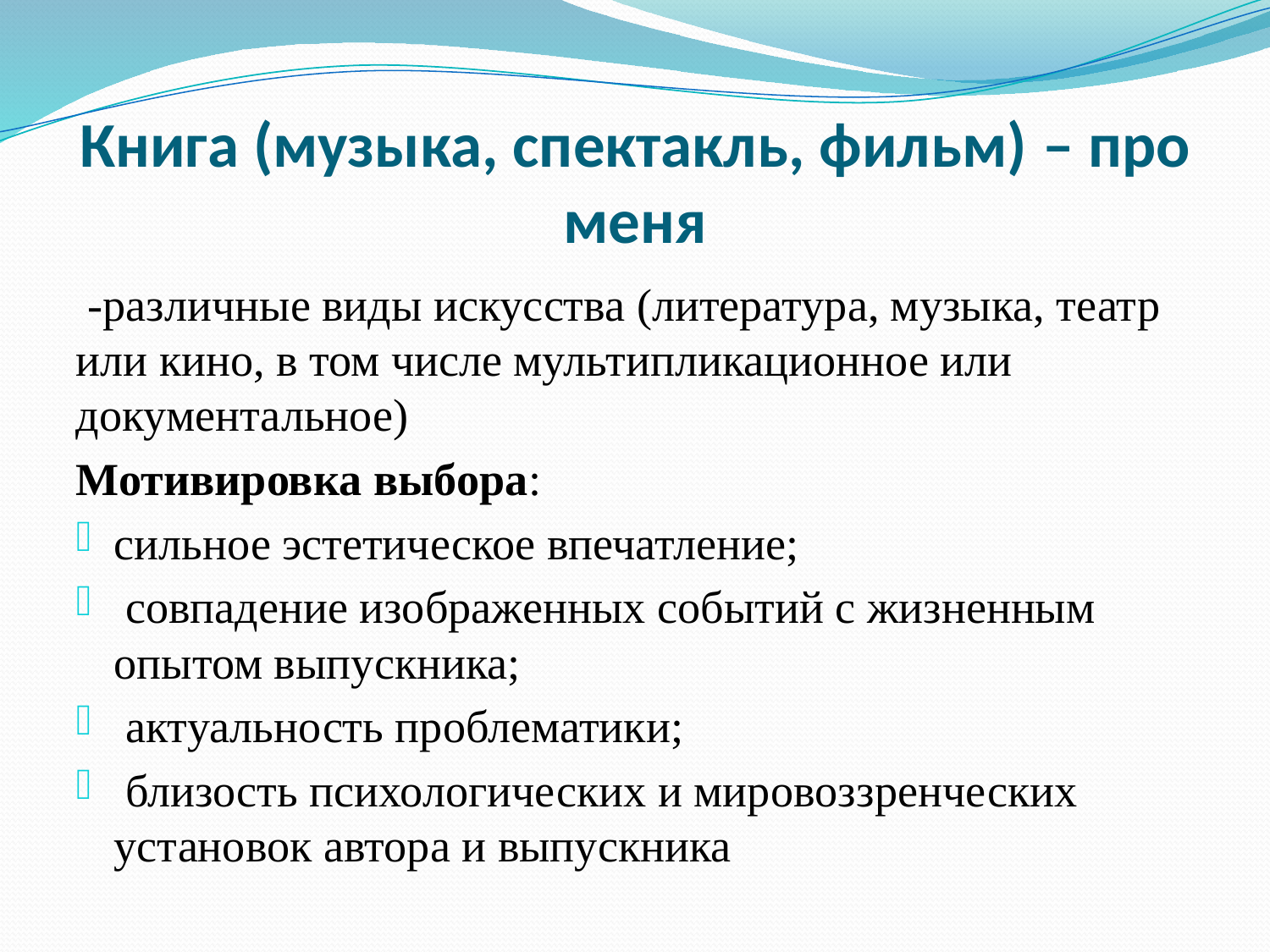

# Книга (музыка, спектакль, фильм) – про меня
 -различные виды искусства (литература, музыка, театр или кино, в том числе мультипликационное или документальное)
Мотивировка выбора:
сильное эстетическое впечатление;
 совпадение изображенных событий с жизненным опытом выпускника;
 актуальность проблематики;
 близость психологических и мировоззренческих установок автора и выпускника